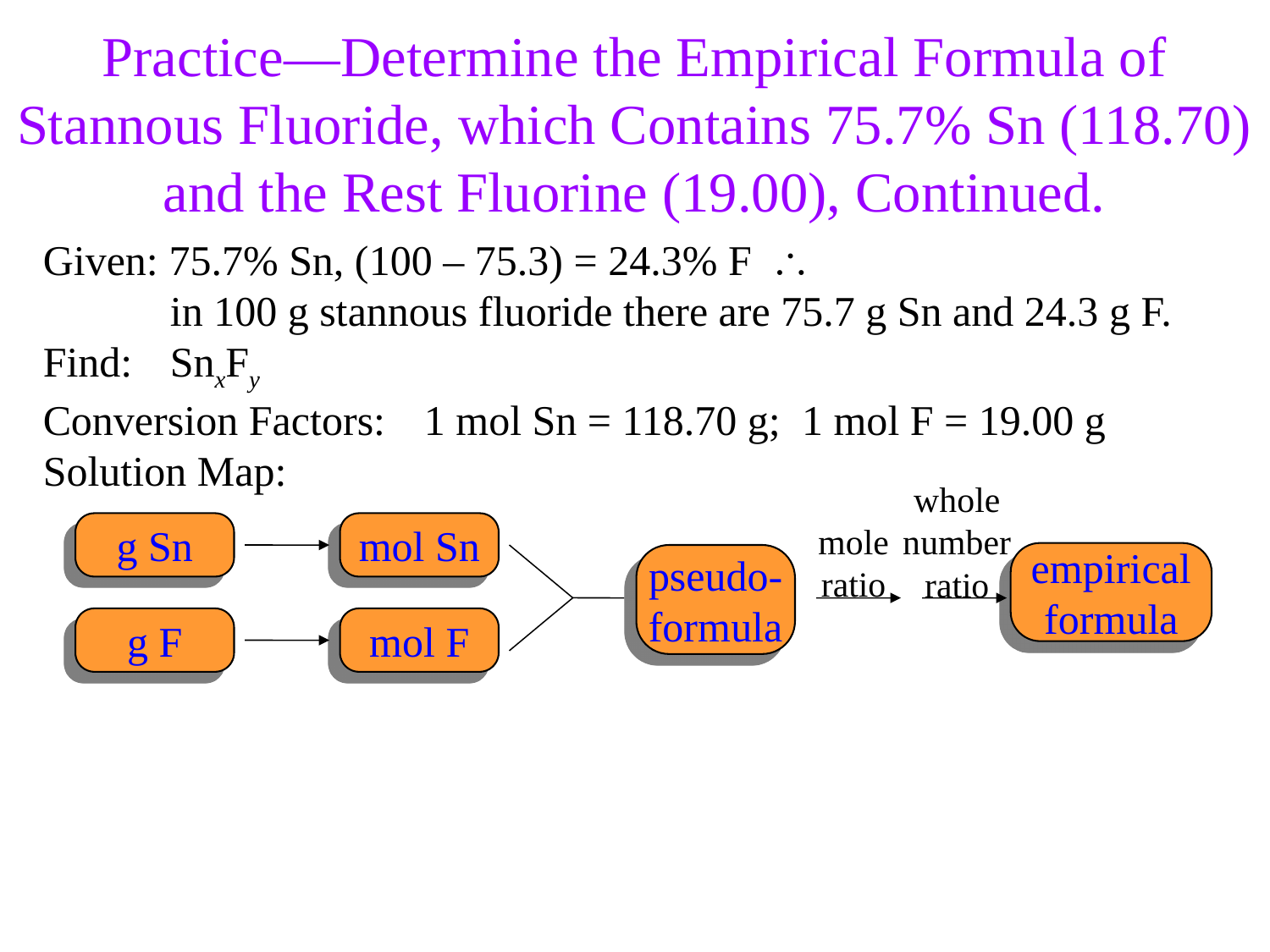

Practice—Determine the Empirical Formula of Stannous Fluoride, which Contains 75.7% Sn (118.70) and the Rest Fluorine (19.00), Continued.
Given: 75.7% Sn, (100 – 75.3) = 24.3% F  ∴
	in 100 g stannous fluoride there are 75.7 g Sn and 24.3 g F.
Find: 	SnxFy
Conversion Factors:	1 mol Sn = 118.70 g;  1 mol F = 19.00 g
Solution Map:
whole
number
ratio
g Sn
mol Sn
mole
ratio
empirical
formula

pseudo-
formula

g F
mol F